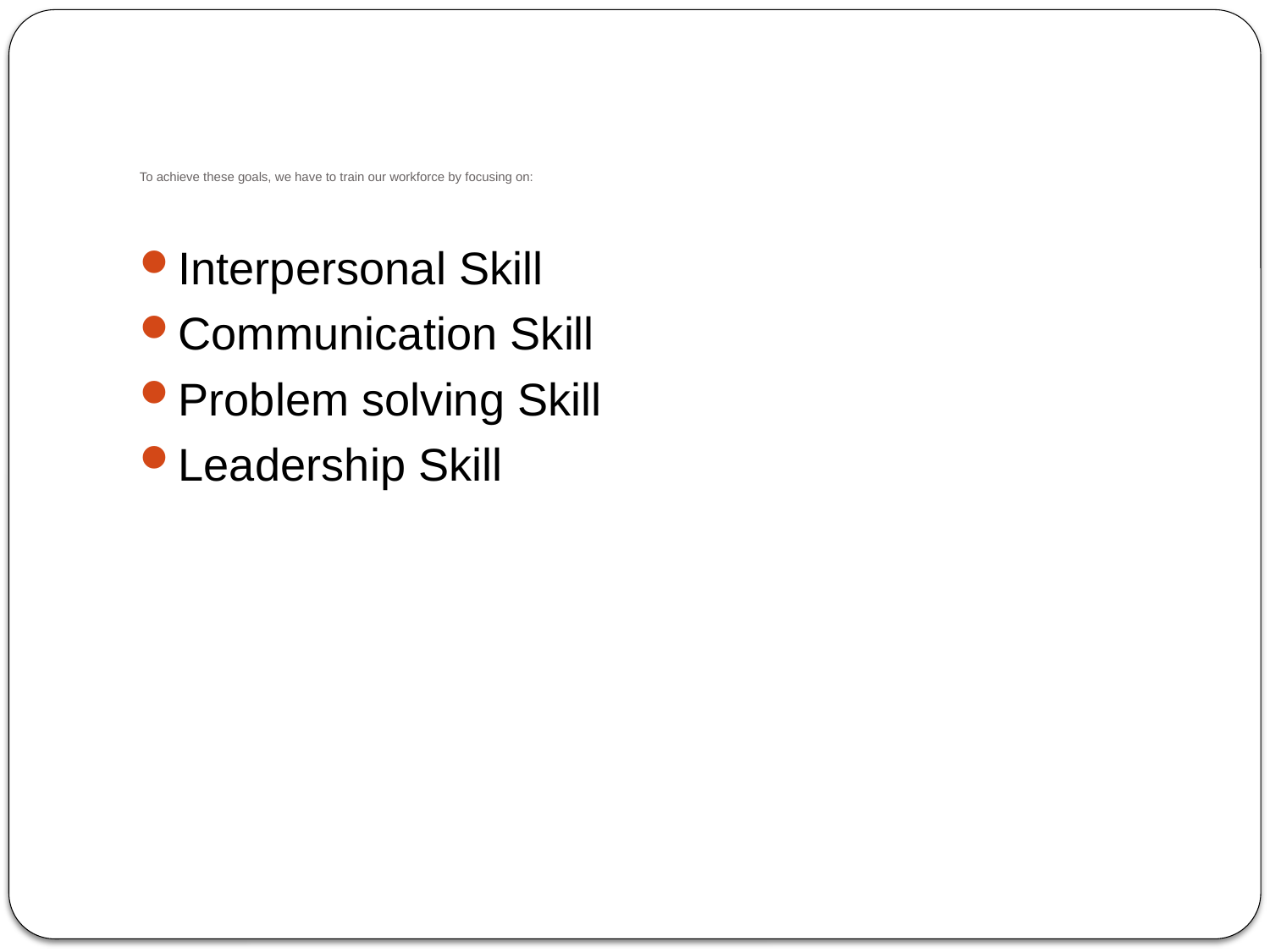

# To achieve these goals, we have to train our workforce by focusing on:
Interpersonal Skill
Communication Skill
Problem solving Skill
Leadership Skill